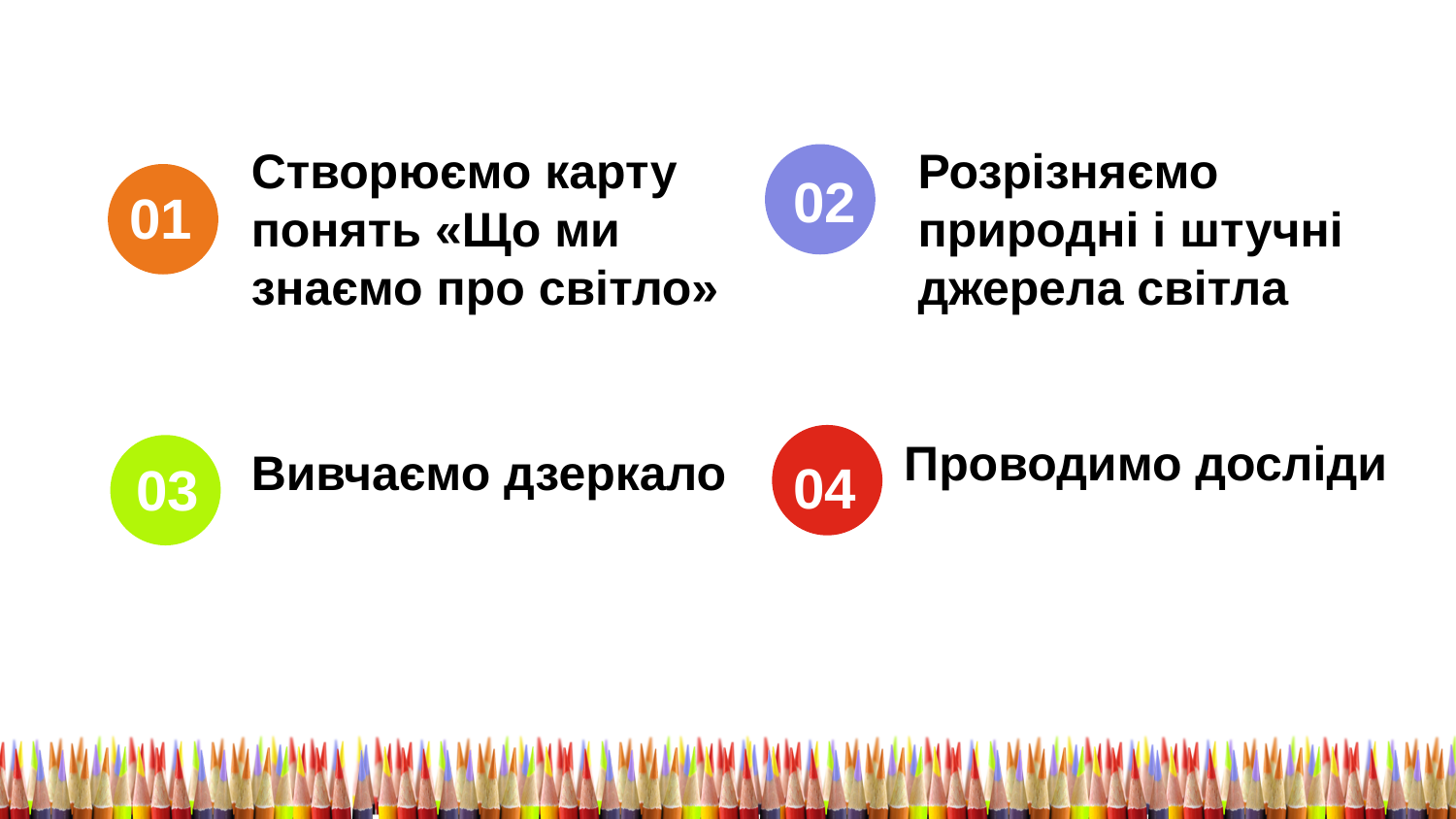

Створюємо карту
понять «Що ми
знаємо про світло»
Розрізняємо
природні і штучні
джерела світла

02
01

Проводимо досліди
Вивчаємо дзеркало

04
03